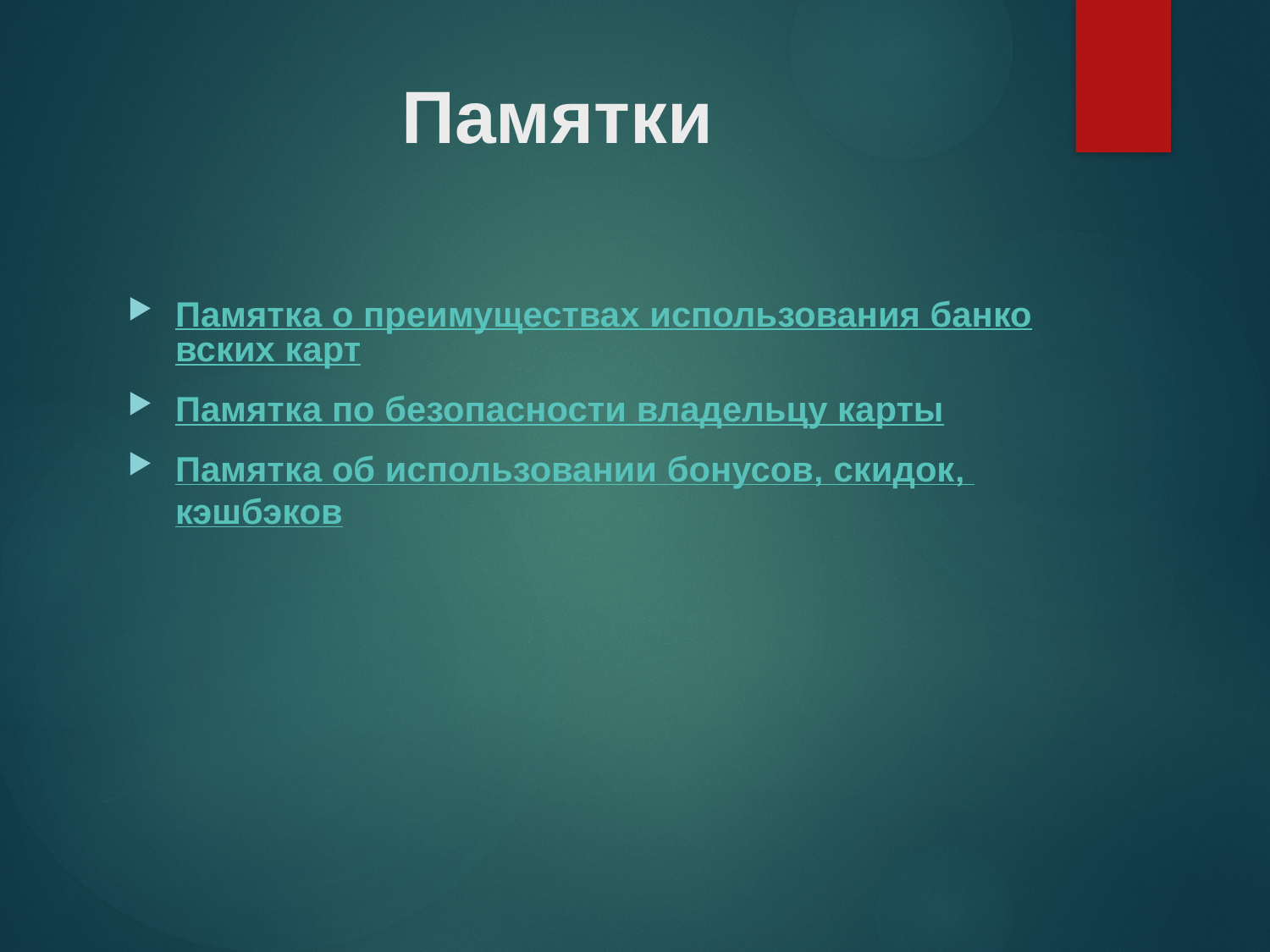

# Памятки
Памятка о преимуществах использования банковских карт
Памятка по безопасности владельцу карты
Памятка об использовании бонусов, скидок, кэшбэков